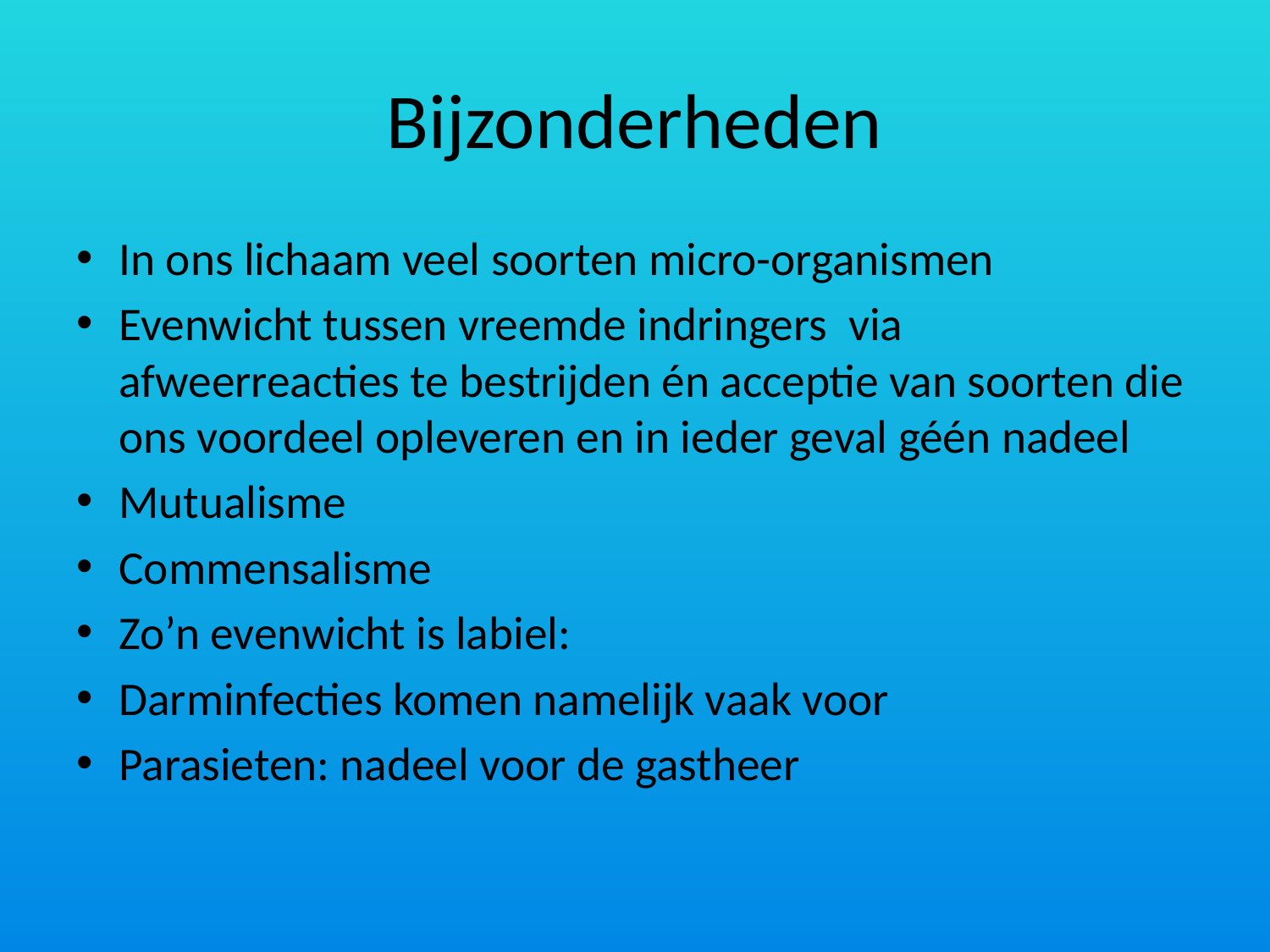

# Bijzonderheden
In ons lichaam veel soorten micro-organismen
Evenwicht tussen vreemde indringers  via afweerreacties te bestrijden én acceptie van soorten die ons voordeel opleveren en in ieder geval géén nadeel
Mutualisme
Commensalisme
Zo’n evenwicht is labiel:
Darminfecties komen namelijk vaak voor
Parasieten: nadeel voor de gastheer